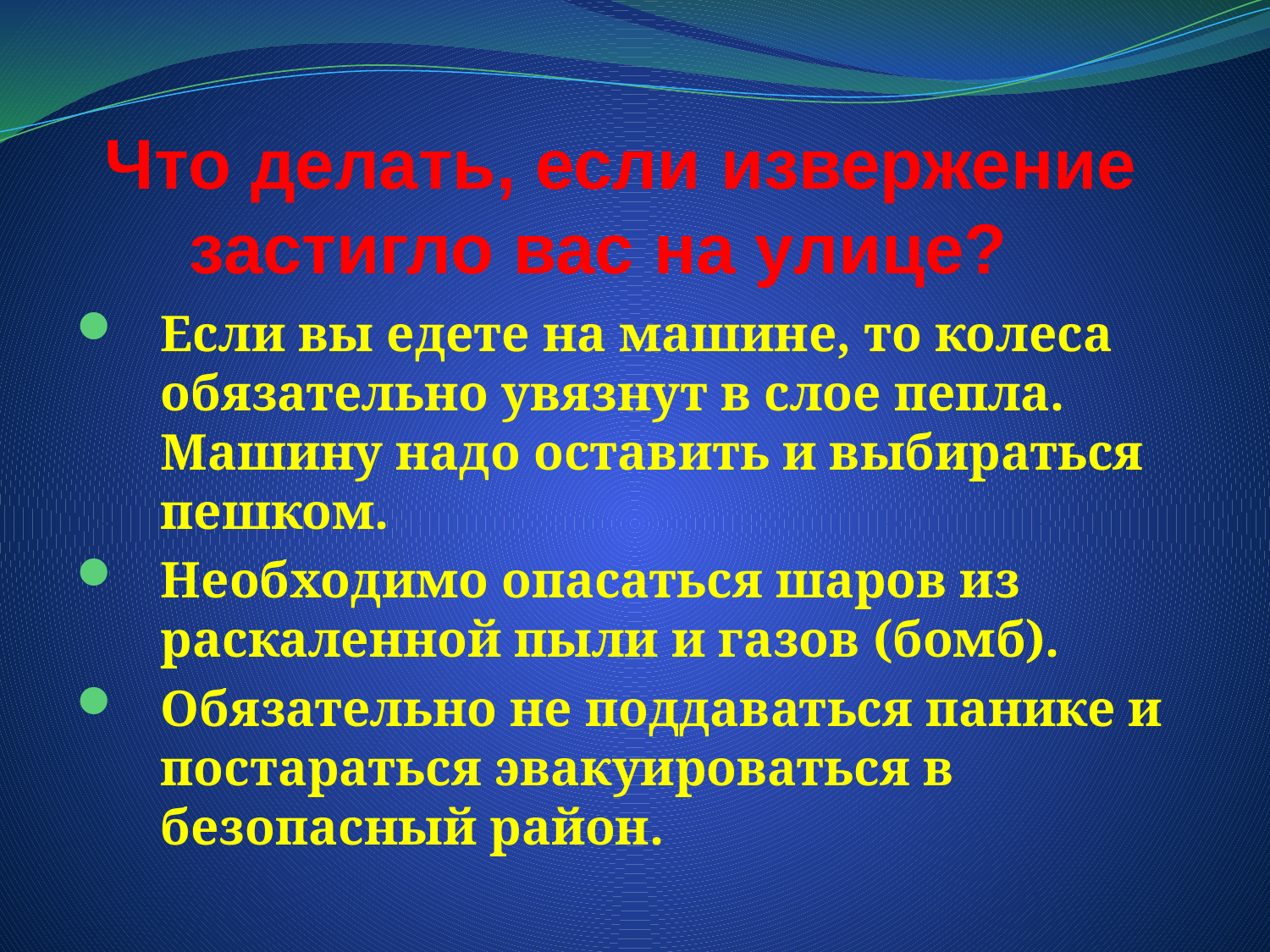

# Что делать, если извержение застигло вас на улице?
Если вы едете на машине, то колеса обязательно увязнут в слое пепла. Машину надо оставить и выбираться пешком.
Необходимо опасаться шаров из раскаленной пыли и газов (бомб).
Обязательно не поддаваться панике и постараться эвакуироваться в безопасный район.